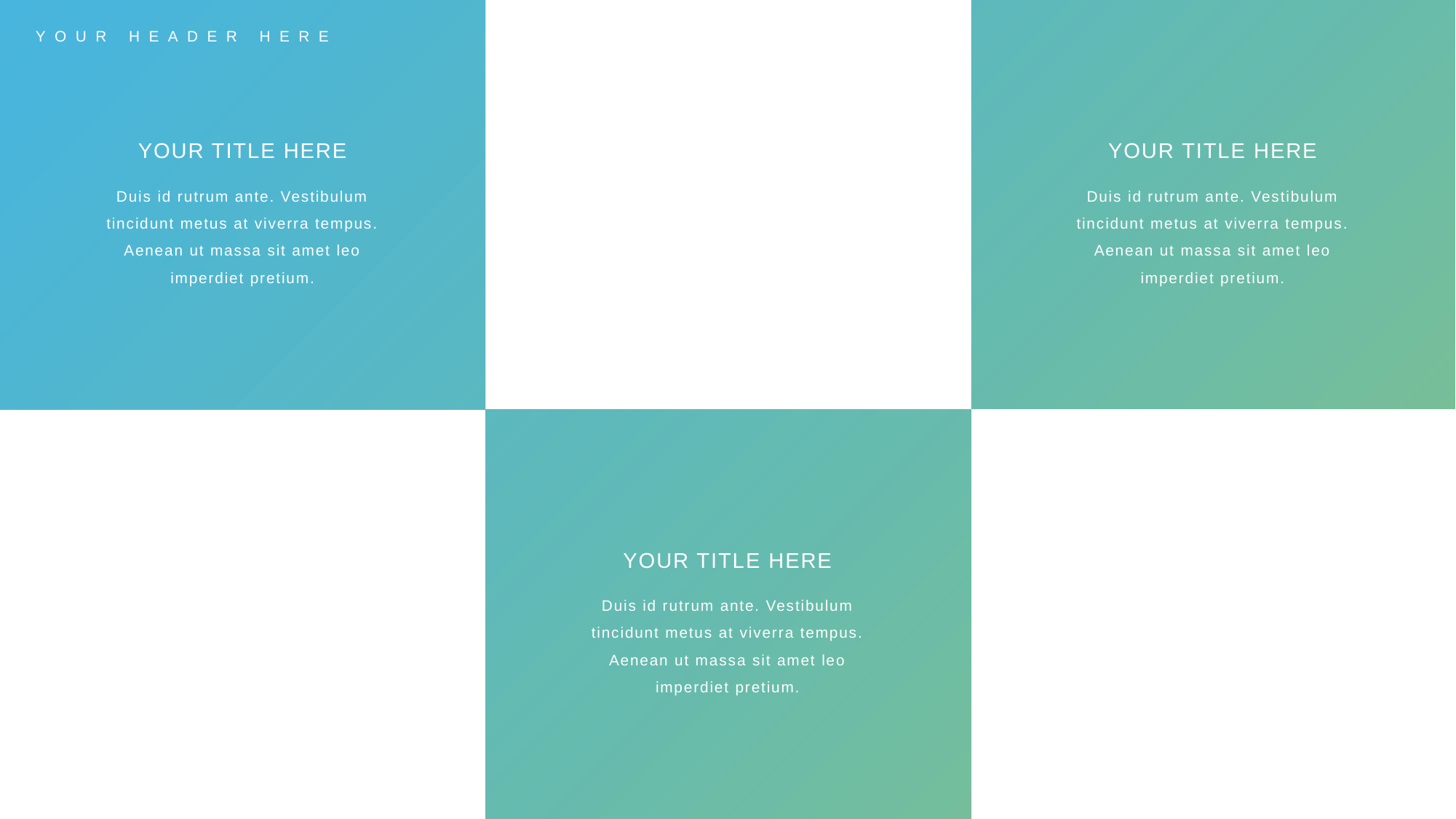

YOUR HEADER HERE
YOUR TITLE HERE
YOUR TITLE HERE
Duis id rutrum ante. Vestibulum tincidunt metus at viverra tempus. Aenean ut massa sit amet leo imperdiet pretium.
Duis id rutrum ante. Vestibulum tincidunt metus at viverra tempus. Aenean ut massa sit amet leo imperdiet pretium.

YOUR TITLE HERE
Duis id rutrum ante. Vestibulum tincidunt metus at viverra tempus. Aenean ut massa sit amet leo imperdiet pretium.